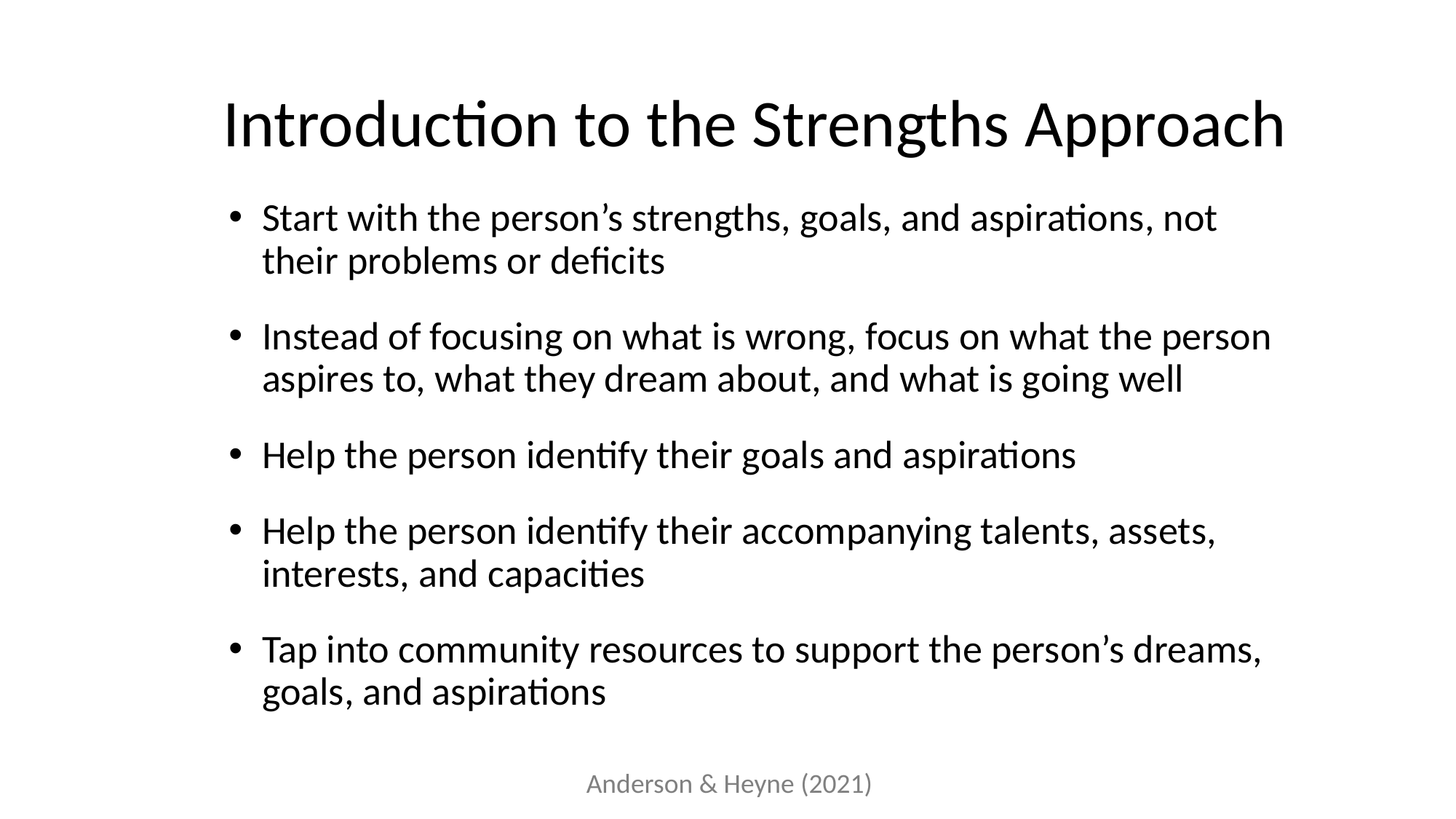

# Introduction to the Strengths Approach
Start with the person’s strengths, goals, and aspirations, not their problems or deficits
Instead of focusing on what is wrong, focus on what the person aspires to, what they dream about, and what is going well
Help the person identify their goals and aspirations
Help the person identify their accompanying talents, assets, interests, and capacities
Tap into community resources to support the person’s dreams, goals, and aspirations
Anderson & Heyne (2021)